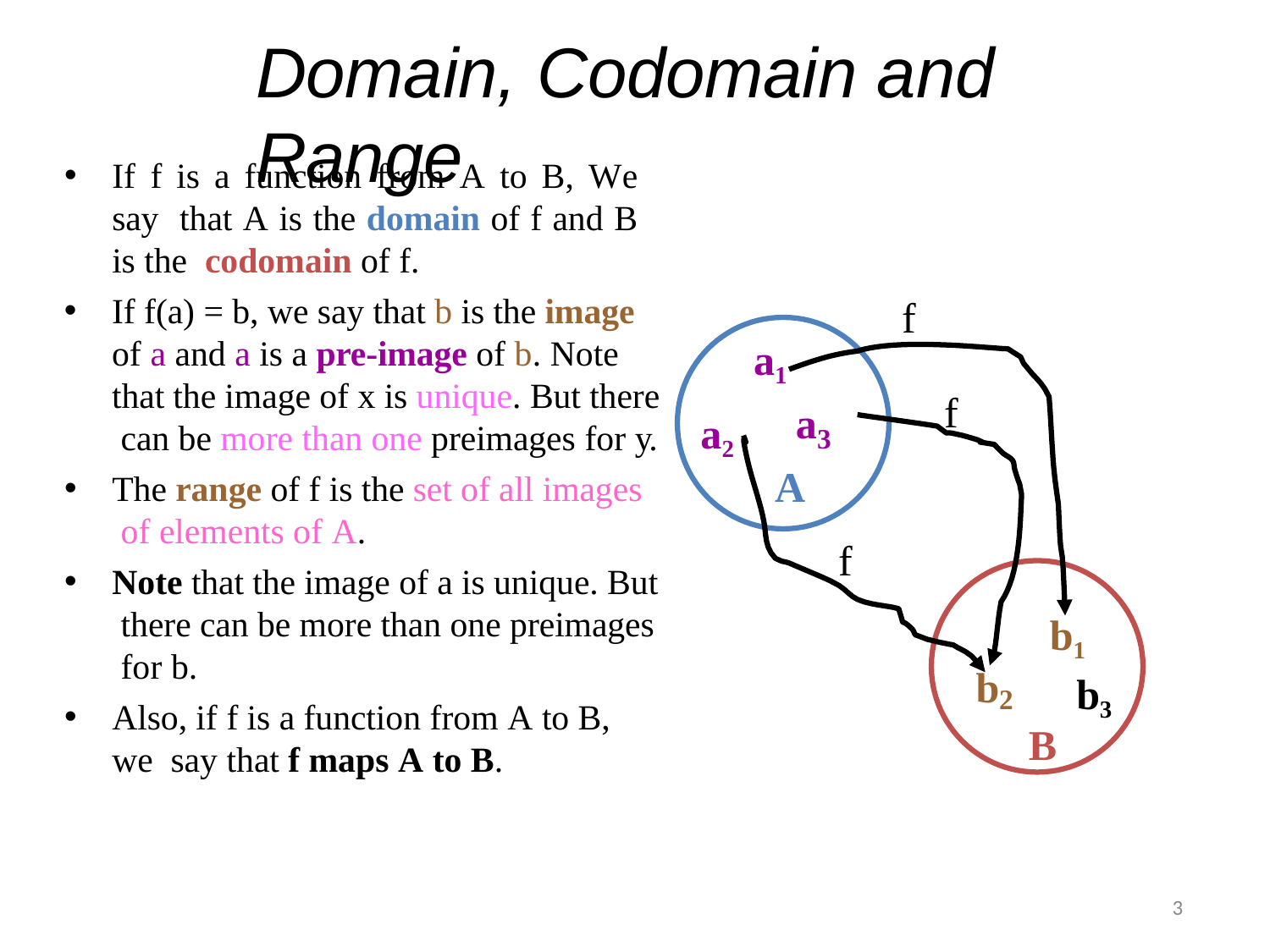

# Domain, Codomain and Range
If f is a function from A to B, We say  that A is the domain of f and B is the  codomain of f.
If f(a) = b, we say that b is the image  of a and a is a pre-image of b. Note  that the image of x is unique. But there  can be more than one preimages for y.
The range of f is the set of all images  of elements of A.
Note that the image of a is unique. But  there can be more than one preimages  for b.
Also, if f is a function from A to B, we  say that f maps A to B.
f

a1
f
a
a2

3
A
f
b1
2	b3
B
b
3